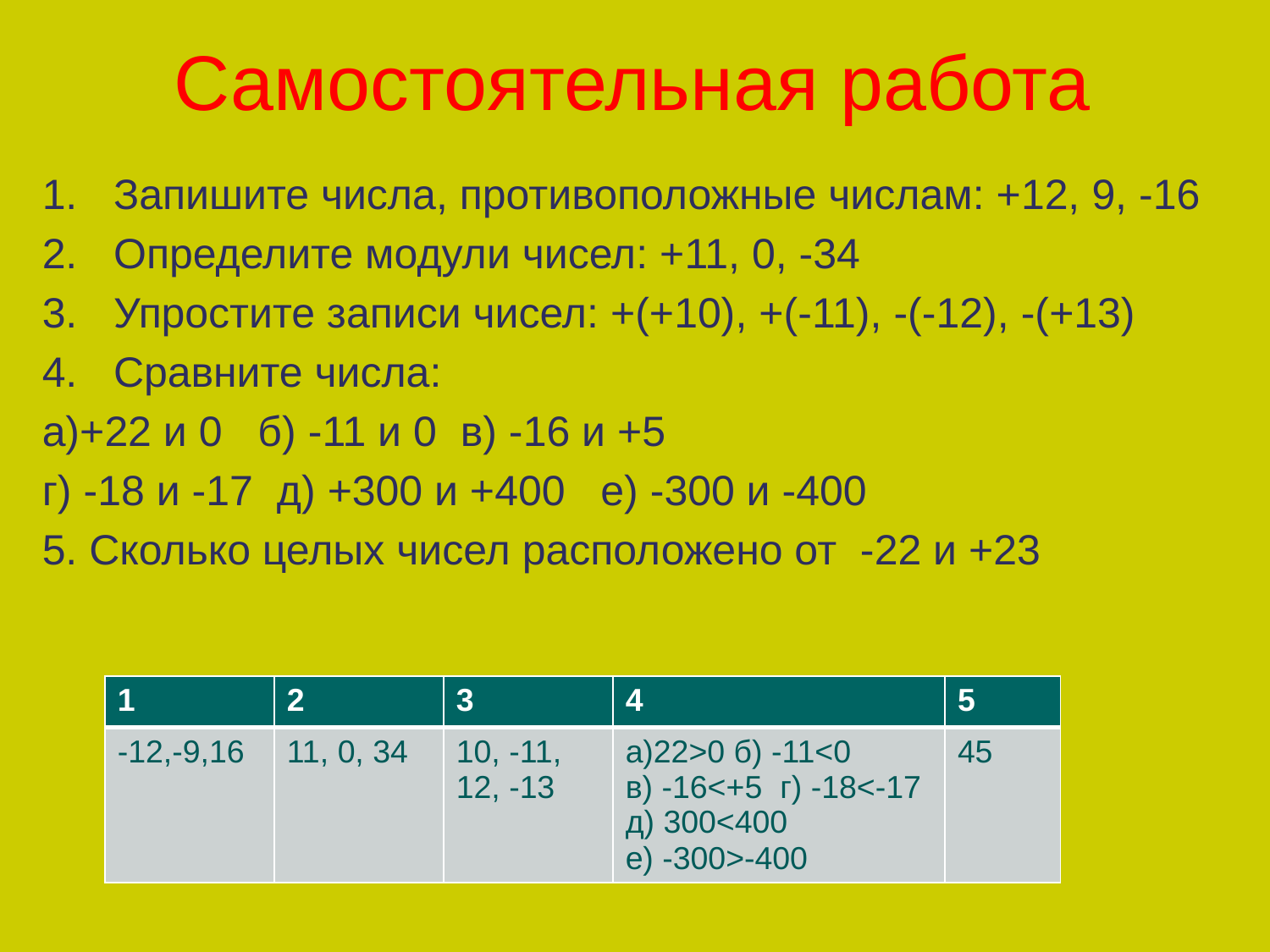

# Самостоятельная работа
Запишите числа, противоположные числам: +12, 9, -16
Определите модули чисел: +11, 0, -34
Упростите записи чисел: +(+10), +(-11), -(-12), -(+13)
Сравните числа:
а)+22 и 0   б) -11 и 0  в) -16 и +5
г) -18 и -17  д) +300 и +400   е) -300 и -400
5. Сколько целых чисел расположено от  -22 и +23
| 1 | 2 | 3 | 4 | 5 |
| --- | --- | --- | --- | --- |
| -12,-9,16 | 11, 0, 34 | 10, -11, 12, -13 | а)22>0 б) -11<0 в) -16<+5 г) -18<-17 д) 300<400 е) -300>-400 | 45 |